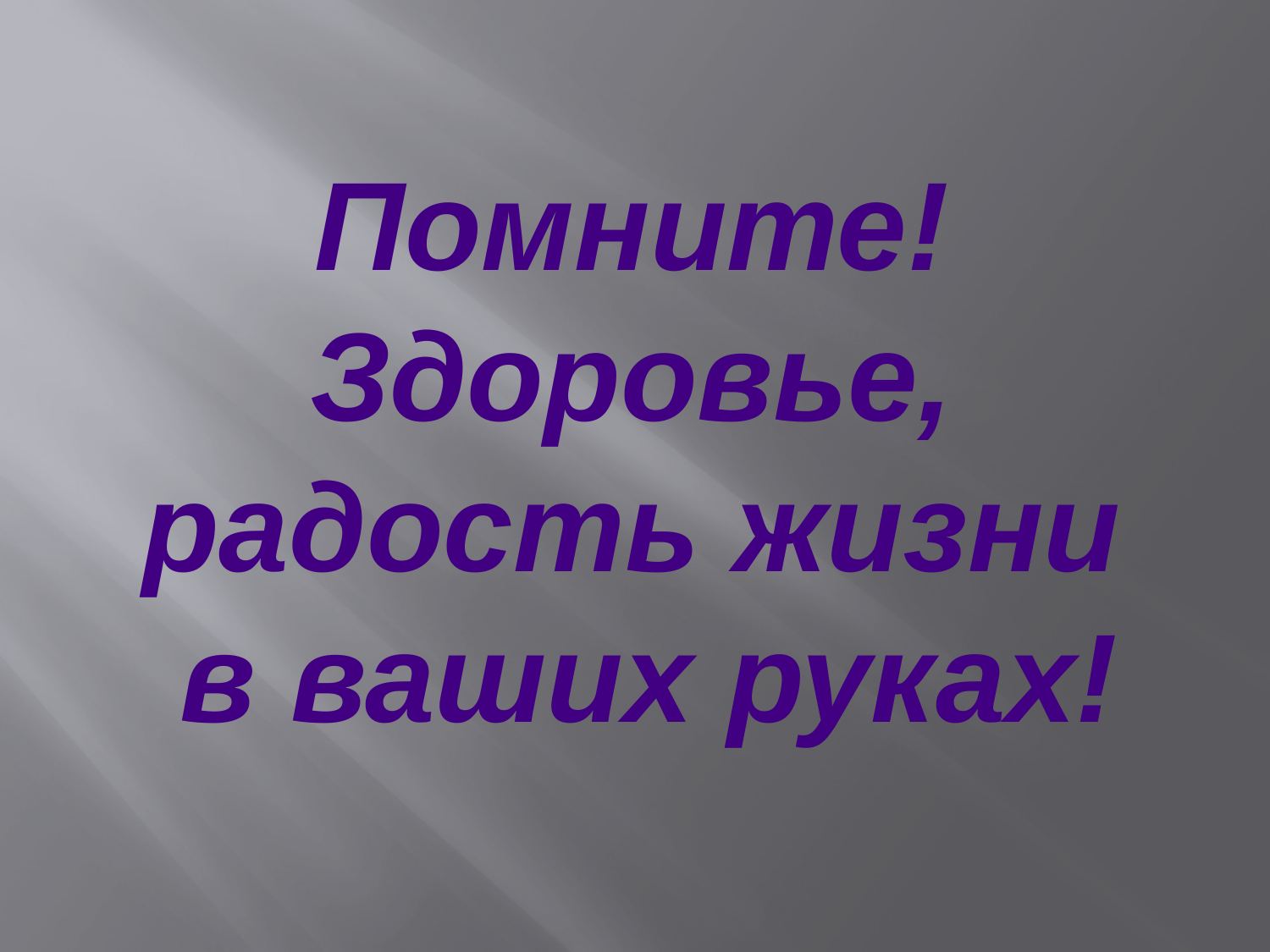

# Помните! Здоровье, радость жизни в ваших руках!